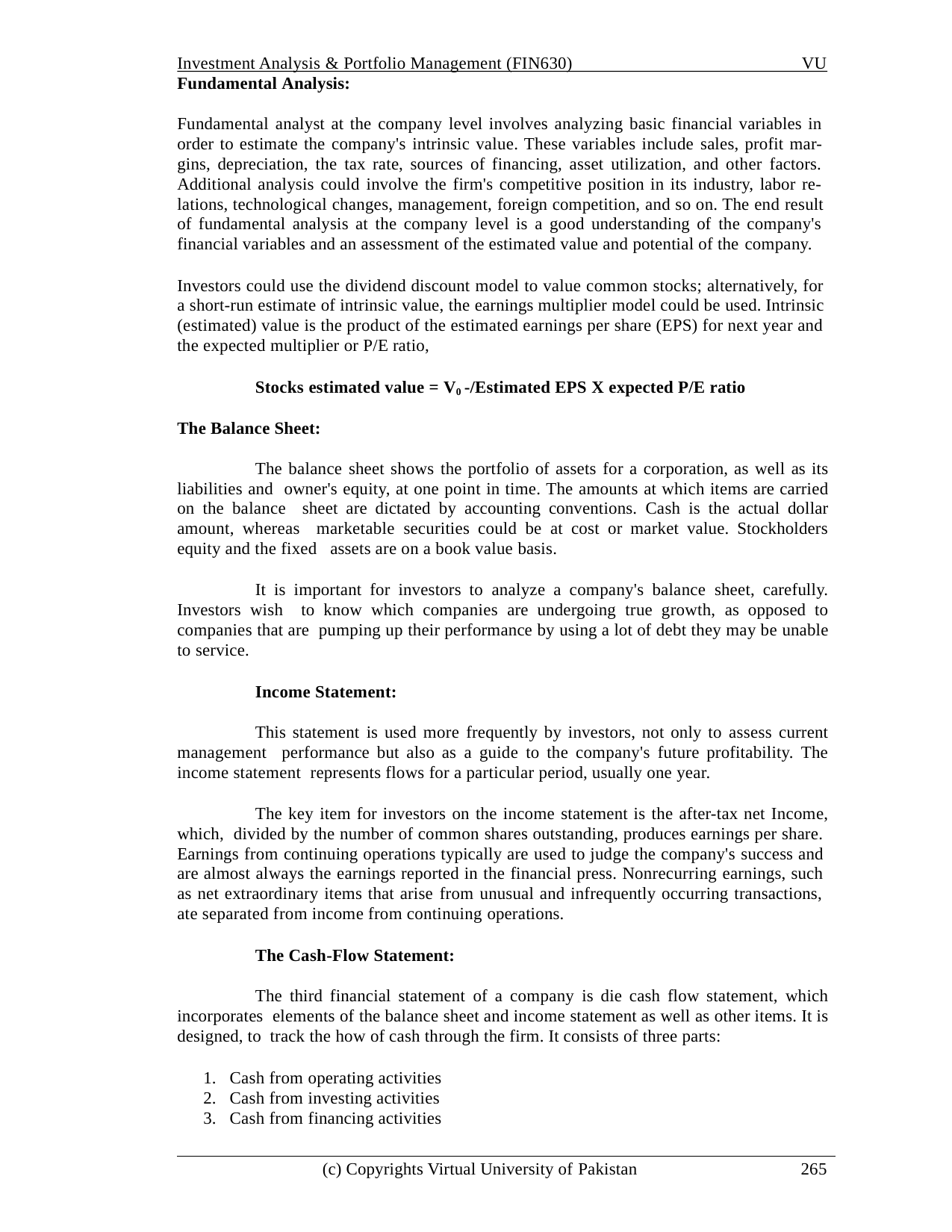

Investment Analysis & Portfolio Management (FIN630)
VU
Fundamental Analysis:

Fundamental analyst at the company level involves analyzing basic financial variables in  order to estimate the company's intrinsic value. These variables include sales, profit mar-  gins, depreciation, the tax rate, sources of financing, asset utilization, and other factors.  Additional analysis could involve the firm's competitive position in its industry, labor re-  lations, technological changes, management, foreign competition, and so on. The end result  of fundamental analysis at the company level is a good understanding of the company's  financial variables and an assessment of the estimated value and potential of the company.

Investors could use the dividend discount model to value common stocks; alternatively, for  a short-run estimate of intrinsic value, the earnings multiplier model could be used. Intrinsic  (estimated) value is the product of the estimated earnings per share (EPS) for next year and  the expected multiplier or P/E ratio,
Stocks estimated value = V0 -/Estimated EPS X expected P/E ratio  The Balance Sheet:

The balance sheet shows the portfolio of assets for a corporation, as well as its liabilities and  owner's equity, at one point in time. The amounts at which items are carried on the balance  sheet are dictated by accounting conventions. Cash is the actual dollar amount, whereas  marketable securities could be at cost or market value. Stockholders equity and the fixed  assets are on a book value basis.

It is important for investors to analyze a company's balance sheet, carefully. Investors wish  to know which companies are undergoing true growth, as opposed to companies that are  pumping up their performance by using a lot of debt they may be unable to service.

Income Statement:

This statement is used more frequently by investors, not only to assess current management  performance but also as a guide to the company's future profitability. The income statement  represents flows for a particular period, usually one year.

The key item for investors on the income statement is the after-tax net Income, which,  divided by the number of common shares outstanding, produces earnings per share.  Earnings from continuing operations typically are used to judge the company's success and  are almost always the earnings reported in the financial press. Nonrecurring earnings, such  as net extraordinary items that arise from unusual and infrequently occurring transactions,  ate separated from income from continuing operations.

The Cash-Flow Statement:

The third financial statement of a company is die cash flow statement, which incorporates  elements of the balance sheet and income statement as well as other items. It is designed, to  track the how of cash through the firm. It consists of three parts:

Cash from operating activities
Cash from investing activities
Cash from financing activities

(c) Copyrights Virtual University of Pakistan
265